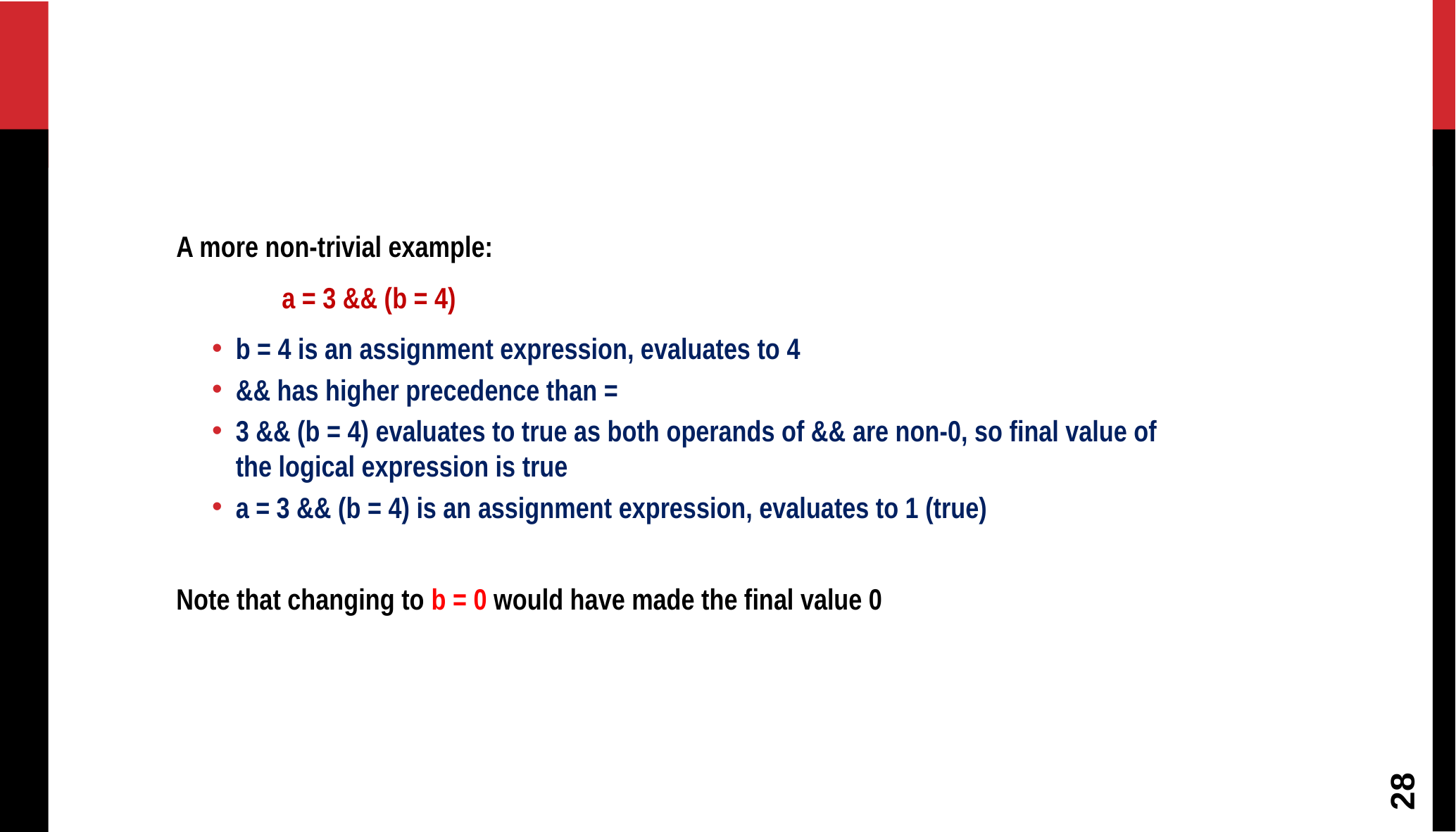

A more non-trivial example:
	a = 3 && (b = 4)
b = 4 is an assignment expression, evaluates to 4
&& has higher precedence than =
3 && (b = 4) evaluates to true as both operands of && are non-0, so final value of the logical expression is true
a = 3 && (b = 4) is an assignment expression, evaluates to 1 (true)

Note that changing to b = 0 would have made the final value 0
28